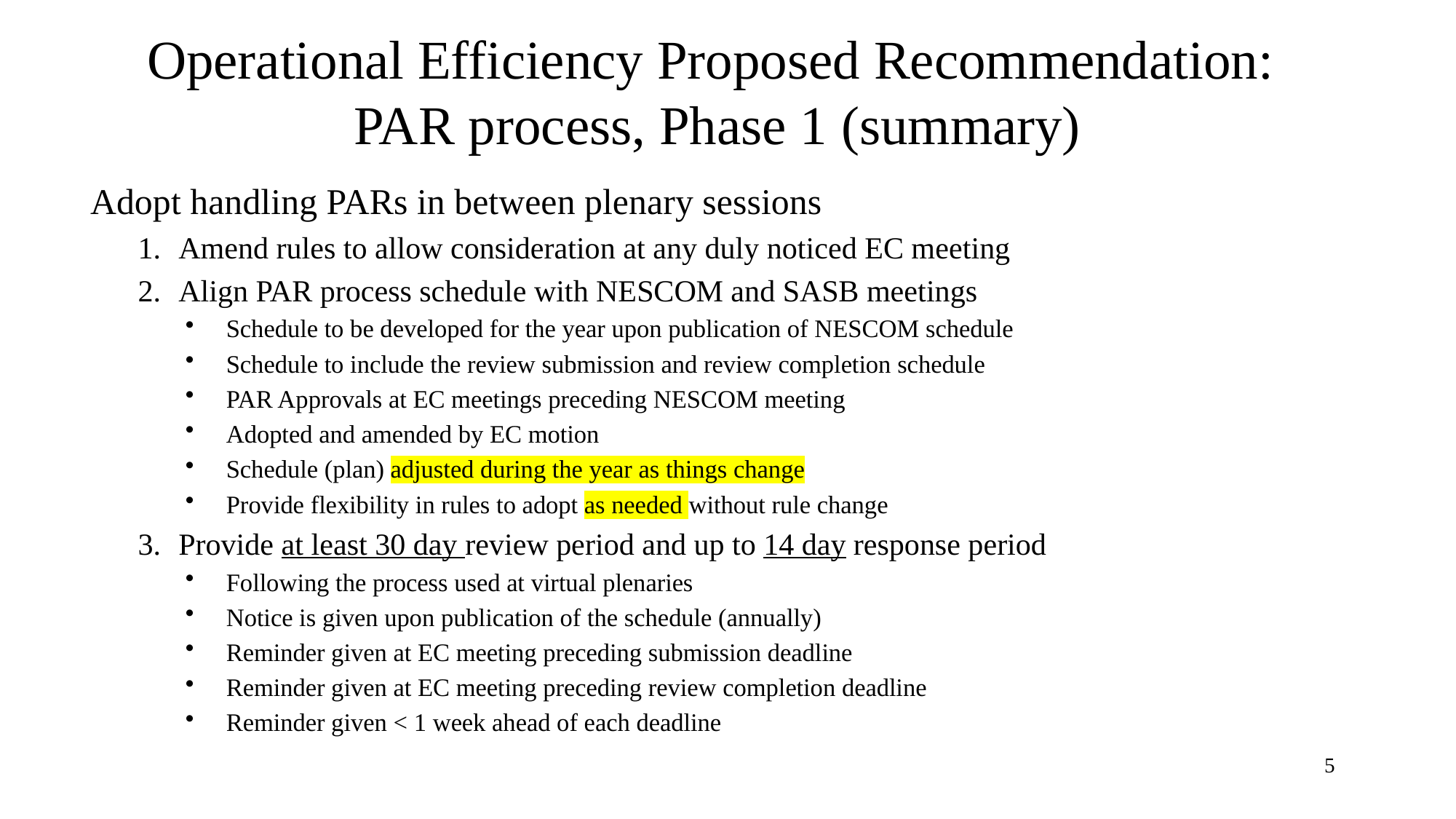

# Operational Efficiency Proposed Recommendation: PAR process, Phase 1 (summary)
Adopt handling PARs in between plenary sessions
Amend rules to allow consideration at any duly noticed EC meeting
Align PAR process schedule with NESCOM and SASB meetings
Schedule to be developed for the year upon publication of NESCOM schedule
Schedule to include the review submission and review completion schedule
PAR Approvals at EC meetings preceding NESCOM meeting
Adopted and amended by EC motion
Schedule (plan) adjusted during the year as things change
Provide flexibility in rules to adopt as needed without rule change
Provide at least 30 day review period and up to 14 day response period
Following the process used at virtual plenaries
Notice is given upon publication of the schedule (annually)
Reminder given at EC meeting preceding submission deadline
Reminder given at EC meeting preceding review completion deadline
Reminder given < 1 week ahead of each deadline

5